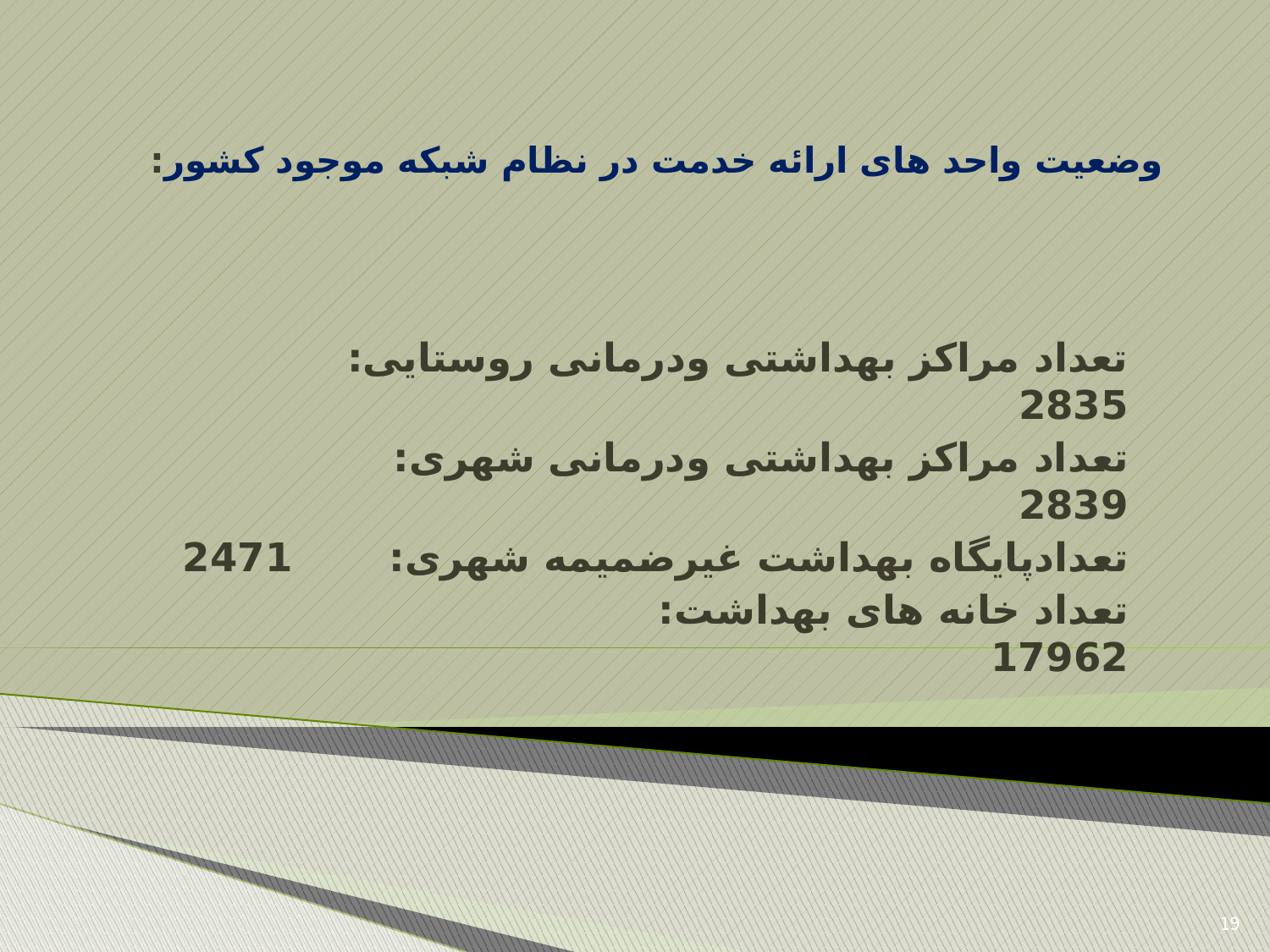

# وضعیت واحد های ارائه خدمت در نظام شبکه موجود کشور:
تعداد مراکز بهداشتی ودرمانی روستایی:       2835
تعداد مراکز بهداشتی ودرمانی شهری:          2839
تعدادپایگاه بهداشت غيرضميمه شهری:       2471
تعداد خانه های بهداشت:                            17962
19